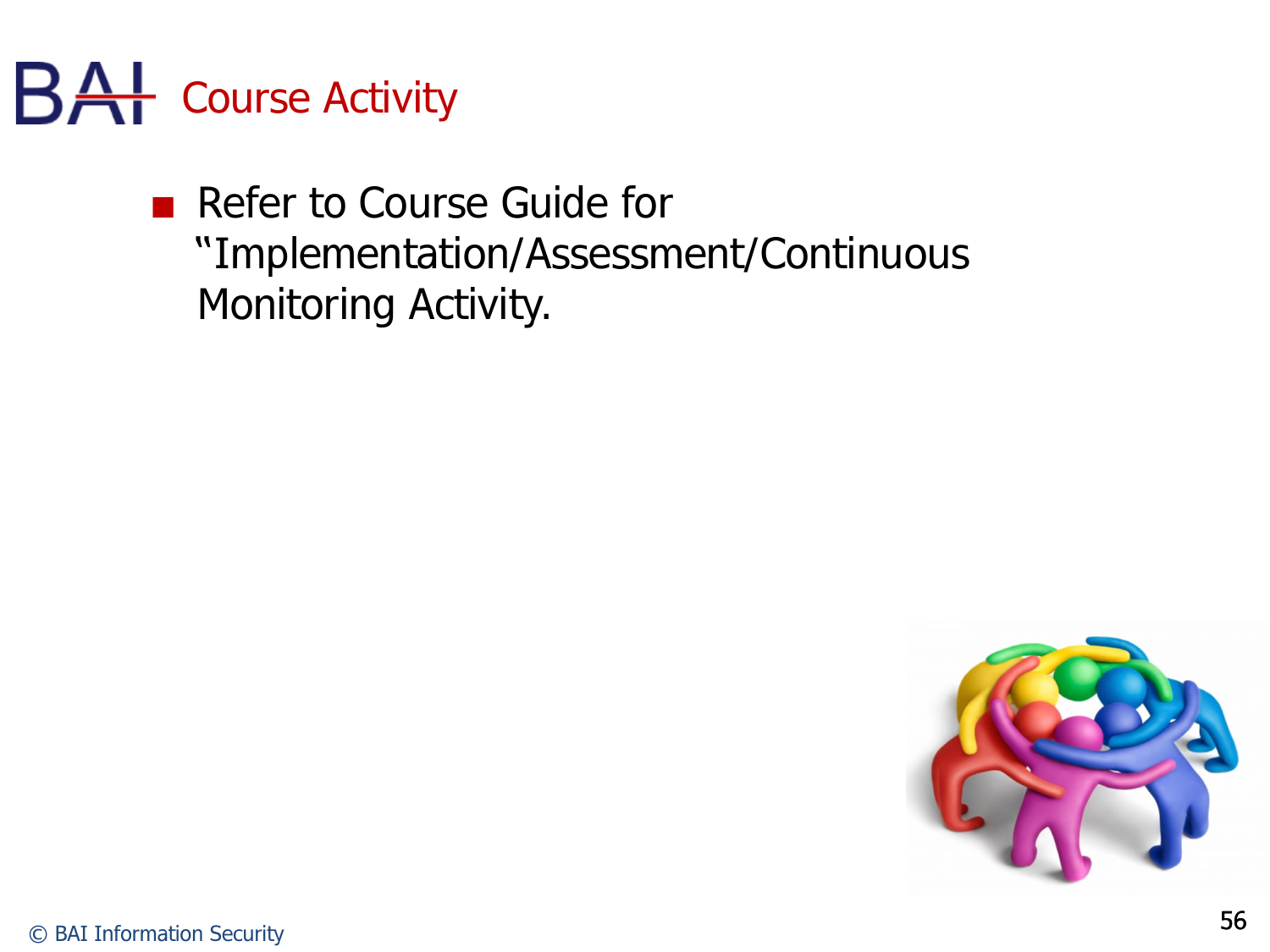

# Course Activity
Refer to Course Guide for “Implementation/Assessment/Continuous Monitoring Activity.